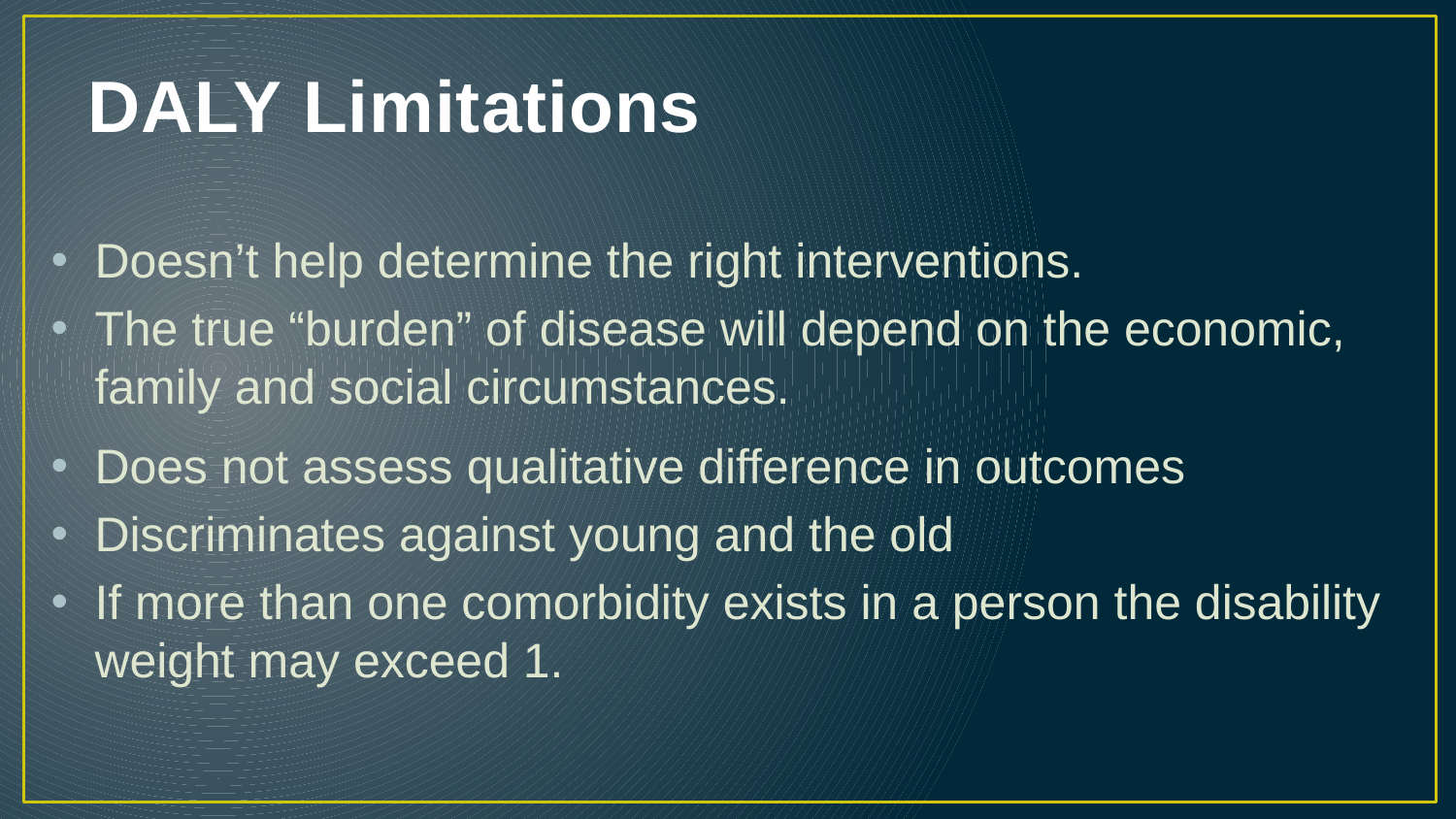

# DALY Limitations

Doesn’t help determine the right interventions.
The true “burden” of disease will depend on the economic, family and social circumstances.
Does not assess qualitative difference in outcomes
Discriminates against young and the old
If more than one comorbidity exists in a person the disability weight may exceed 1.